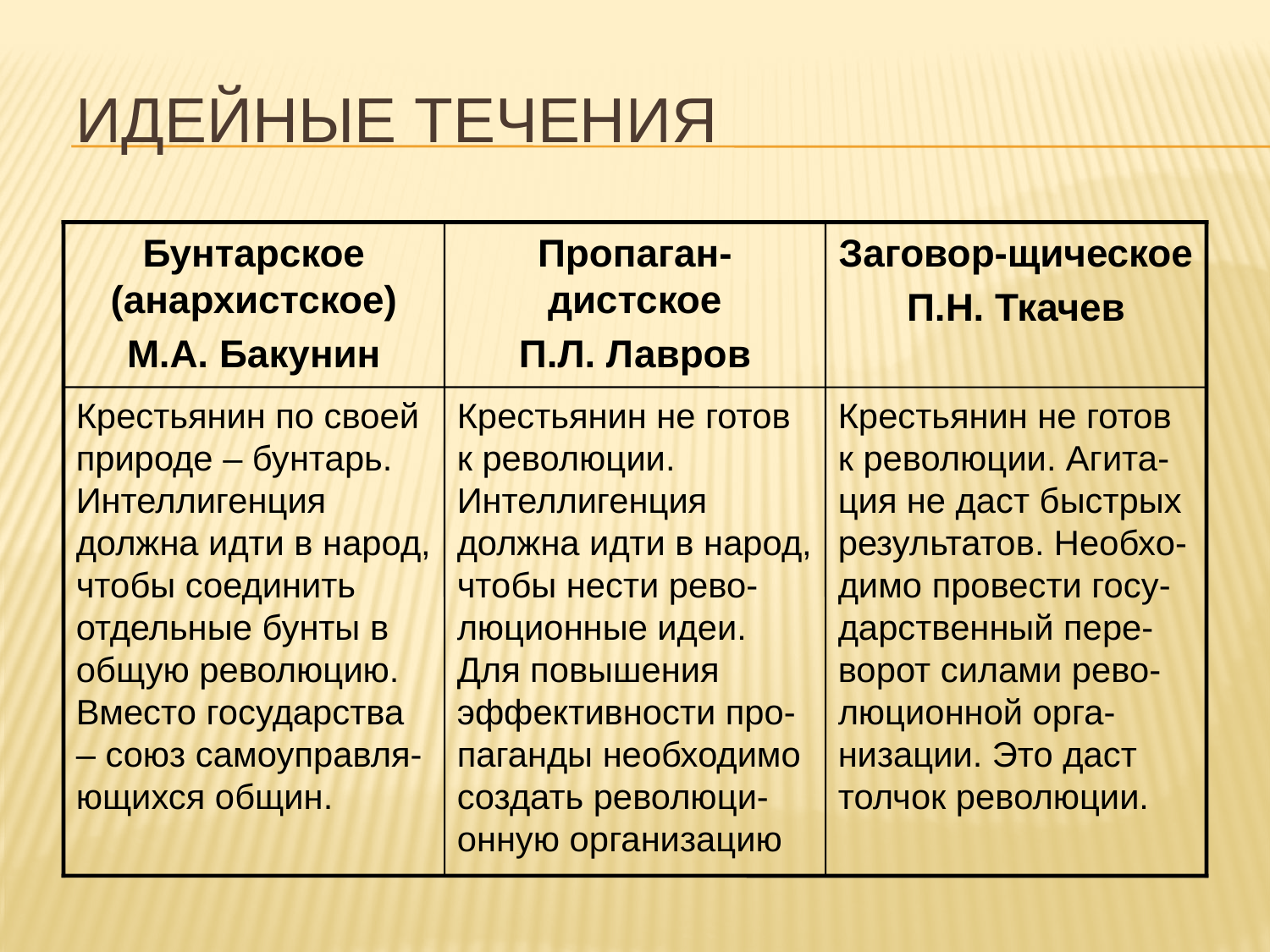

# Идейные течения
Бунтарское (анархистское)
М.А. Бакунин

Пропаган-дистское
П.Л. Лавров

Заговор-щическое
П.Н. Ткачев

Крестьянин по своей природе – бунтарь. Интеллигенция должна идти в народ, чтобы соединить отдельные бунты в общую революцию. Вместо государства – союз самоуправля-ющихся общин.

Крестьянин не готов к революции. Интеллигенция должна идти в народ, чтобы нести рево-люционные идеи. Для повышения эффективности про-паганды необходимо создать революци-онную организацию
Крестьянин не готов к революции. Агита-ция не даст быстрых результатов. Необхо-димо провести госу-дарственный пере-ворот силами рево-люционной орга-низации. Это даст толчок революции.